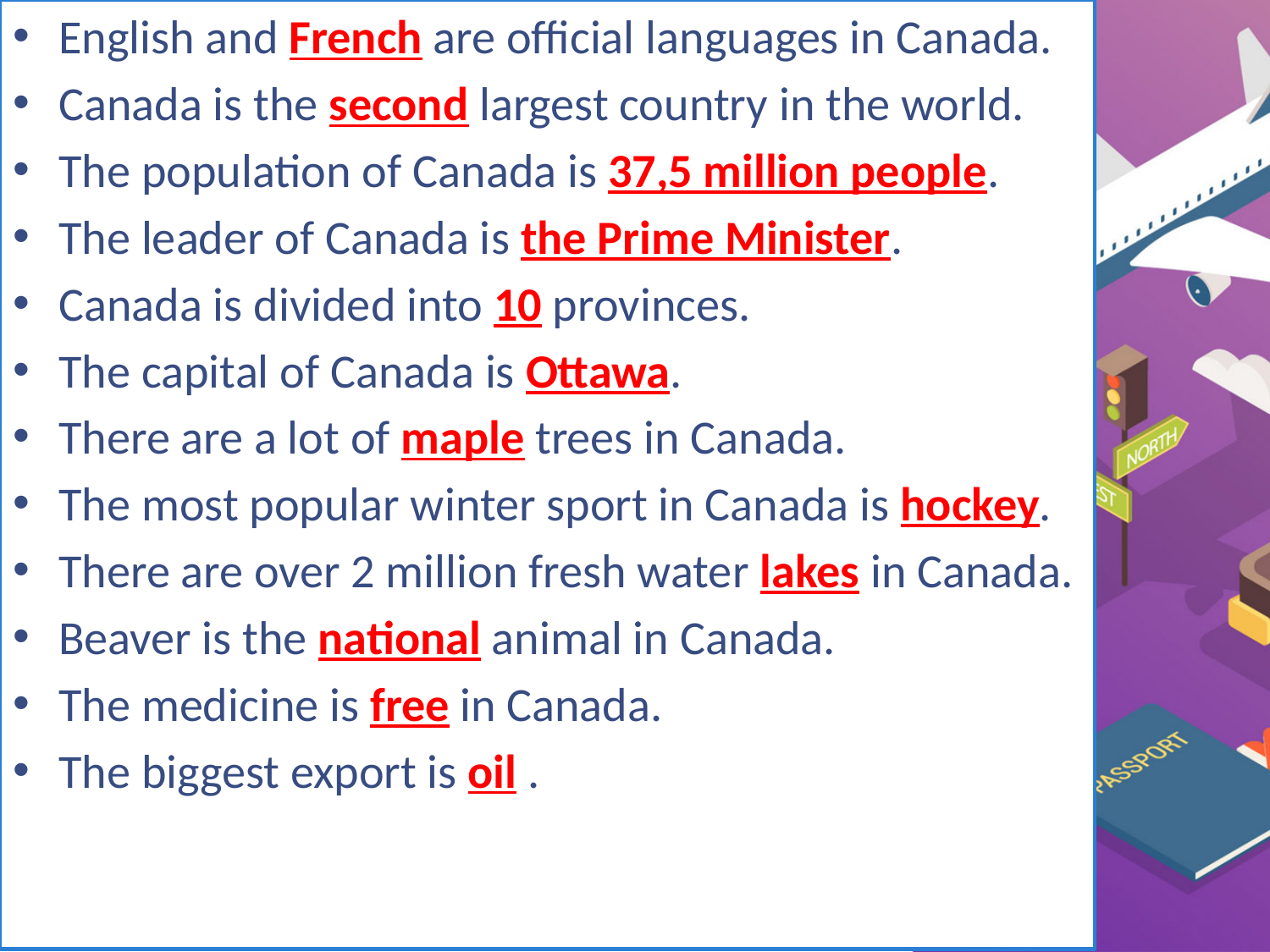

English and French are official languages in Canada.
Canada is the second largest country in the world.
The population of Canada is 37,5 million people.
The leader of Canada is the Prime Minister.
Canada is divided into 10 provinces.
The capital of Canada is Ottawa.
There are a lot of maple trees in Canada.
The most popular winter sport in Canada is hockey.
There are over 2 million fresh water lakes in Canada.
Beaver is the national animal in Canada.
The medicine is free in Canada.
The biggest export is oil .